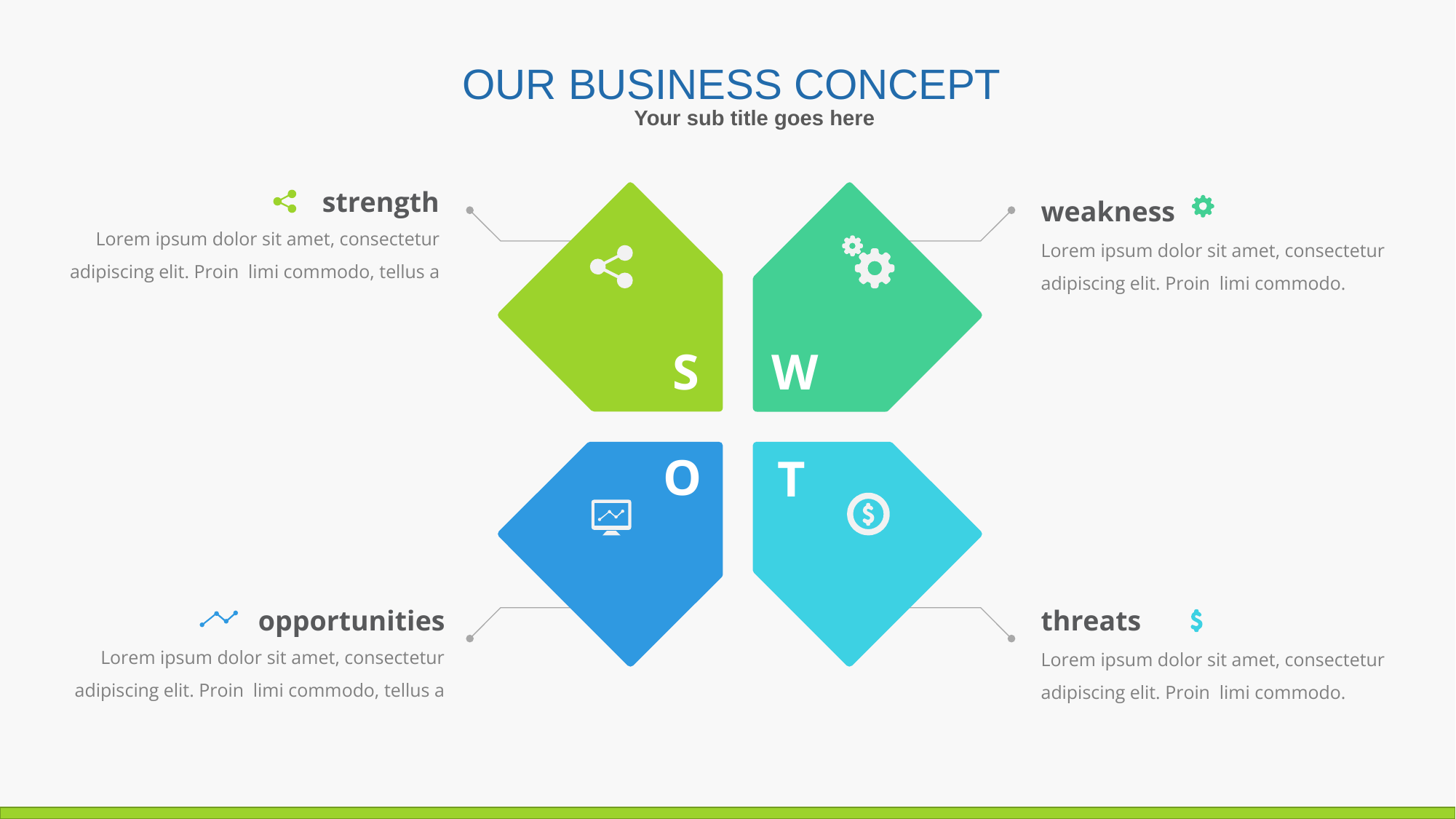

OUR BUSINESS CONCEPT
Your sub title goes here
strength

S
W

O
T

weakness

Lorem ipsum dolor sit amet, consectetur adipiscing elit. Proin  limi commodo, tellus a
Lorem ipsum dolor sit amet, consectetur adipiscing elit. Proin  limi commodo.
opportunities
threats

Lorem ipsum dolor sit amet, consectetur adipiscing elit. Proin  limi commodo, tellus a
Lorem ipsum dolor sit amet, consectetur adipiscing elit. Proin  limi commodo.